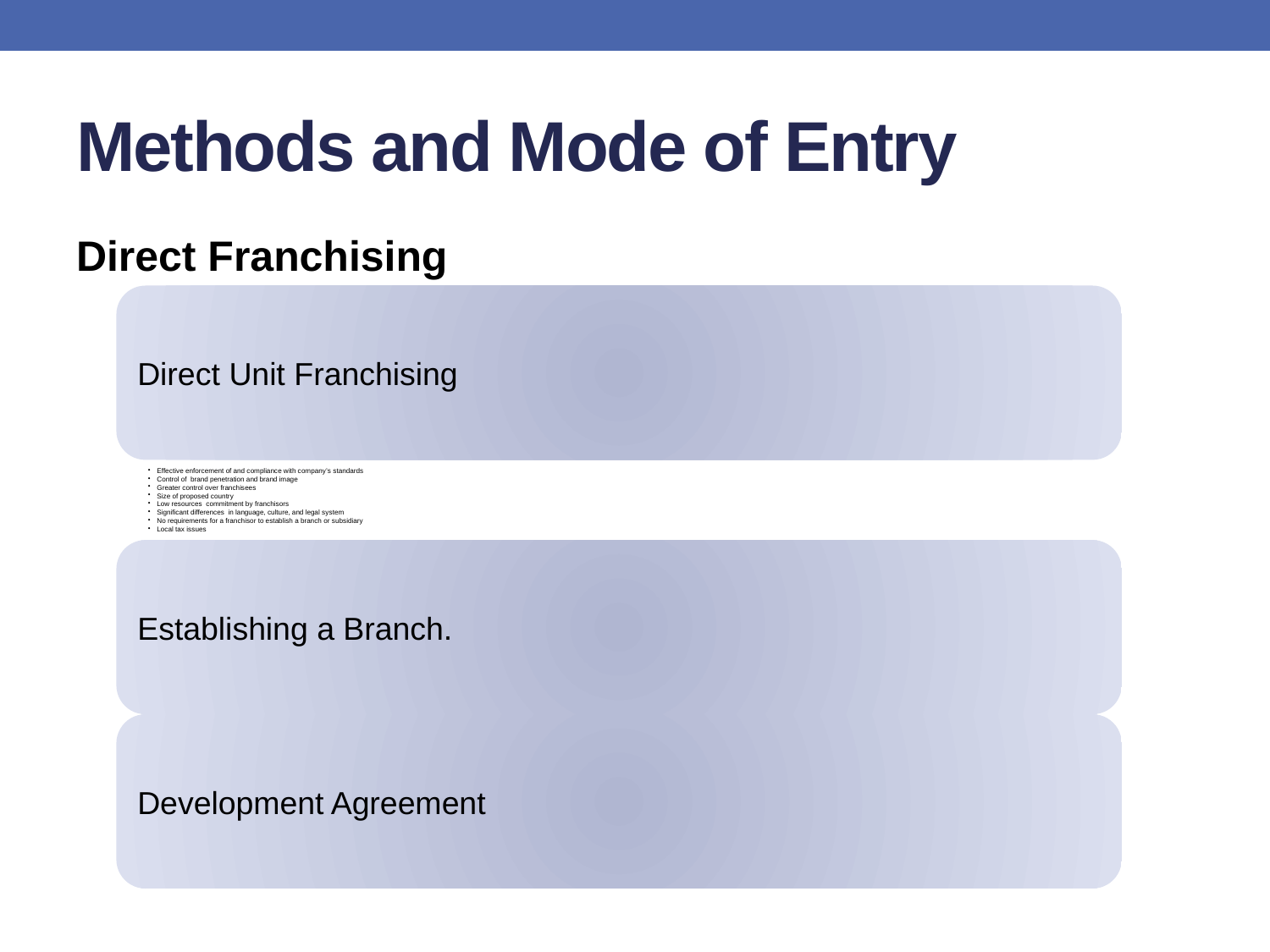

# Methods and Mode of Entry
Direct Franchising

Direct Unit Franchising
Establishing a Branch.
Development Agreement
Effective enforcement of and compliance with company’s standards
Control of  brand penetration and brand image
Greater control over franchisees
Size of proposed country
Low resources  commitment by franchisors
Significant differences  in language, culture, and legal system
No requirements for a franchisor to establish a branch or subsidiary
Local tax issues